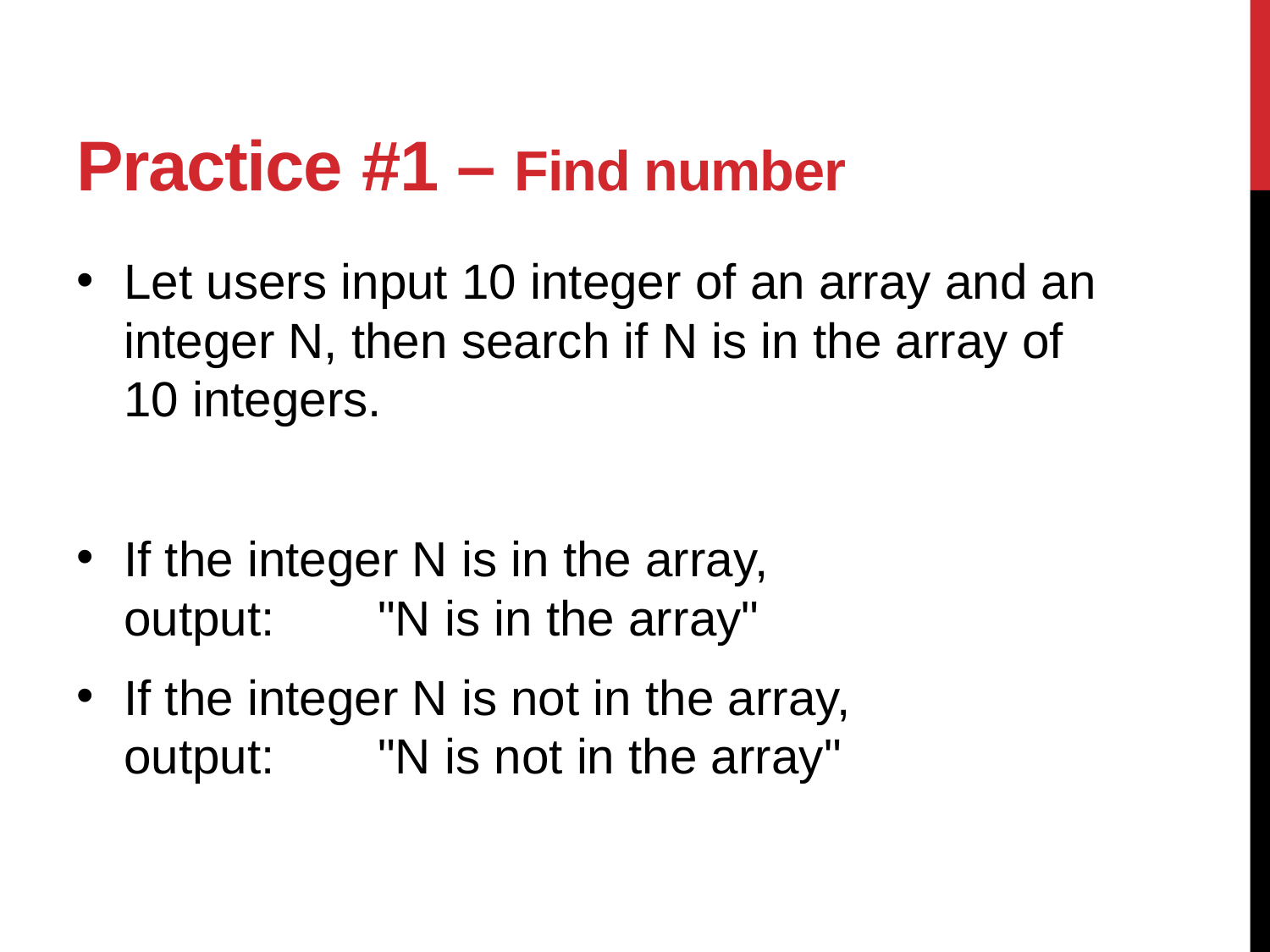

# Practice #1 – Find number
Let users input 10 integer of an array and an integer N, then search if N is in the array of 10 integers.

If the integer N is in the array,
output:	"N is in the array"
If the integer N is not in the array,
output:	"N is not in the array"